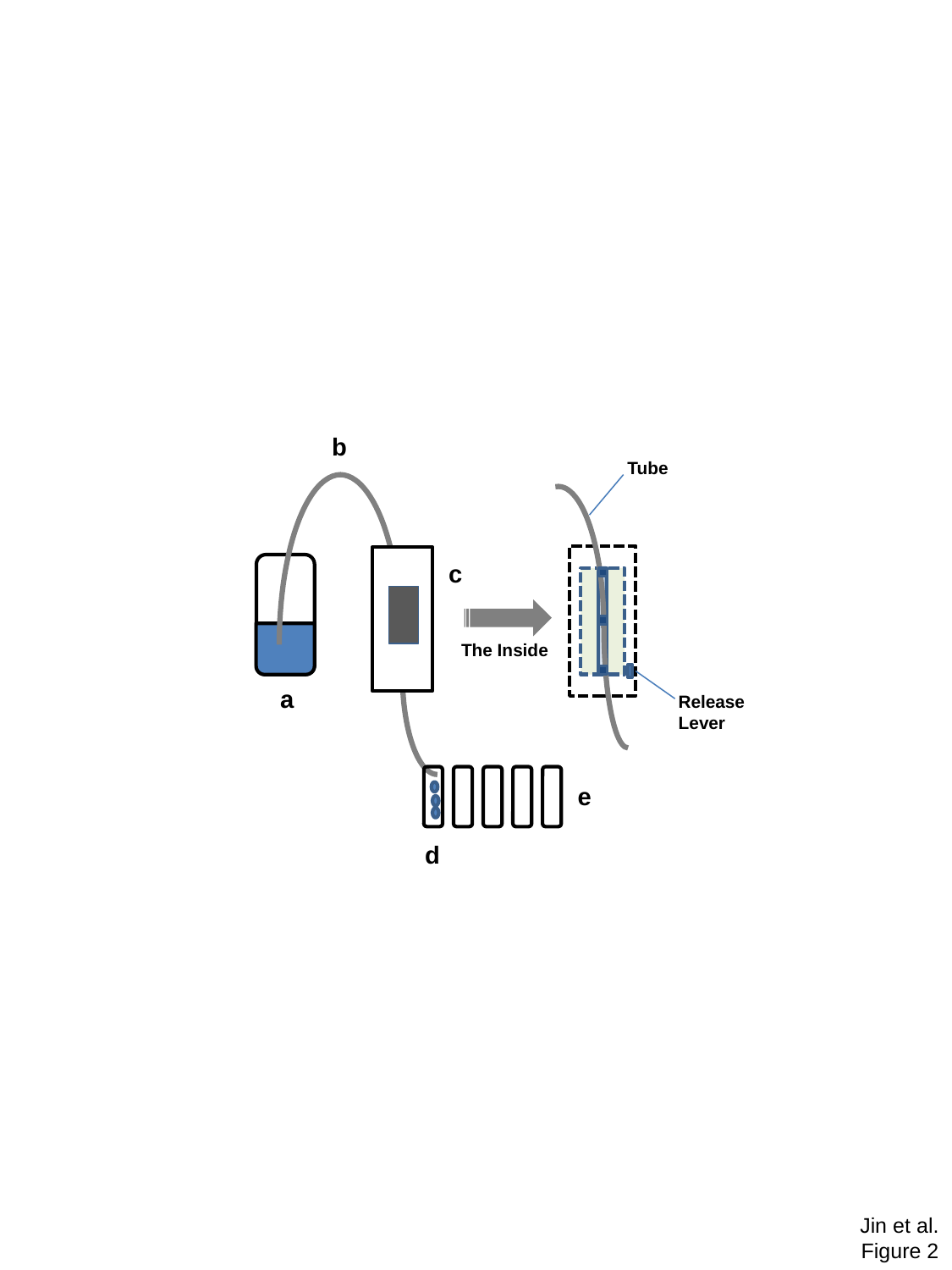

b
Tube

c

The Inside
a
Release Lever

e

d
Jin et al.
Figure 2